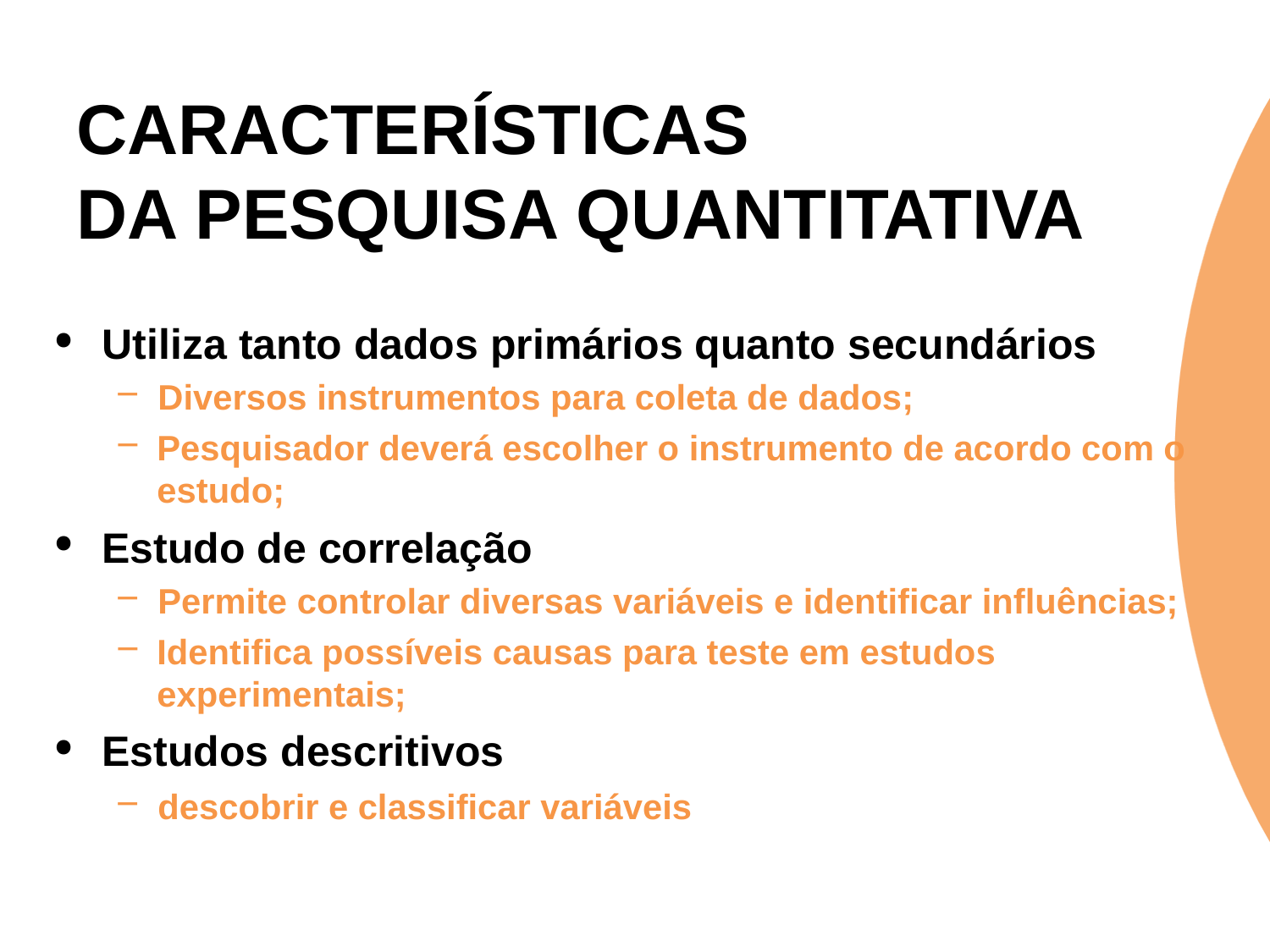

# CARACTERÍSTICAS DA PESQUISA QUANTITATIVA
Utiliza tanto dados primários quanto secundários
Diversos instrumentos para coleta de dados;
Pesquisador deverá escolher o instrumento de acordo com o  estudo;
Estudo de correlação
Permite controlar diversas variáveis e identificar influências;
Identifica possíveis causas para teste em estudos  experimentais;
Estudos descritivos
descobrir e classificar variáveis